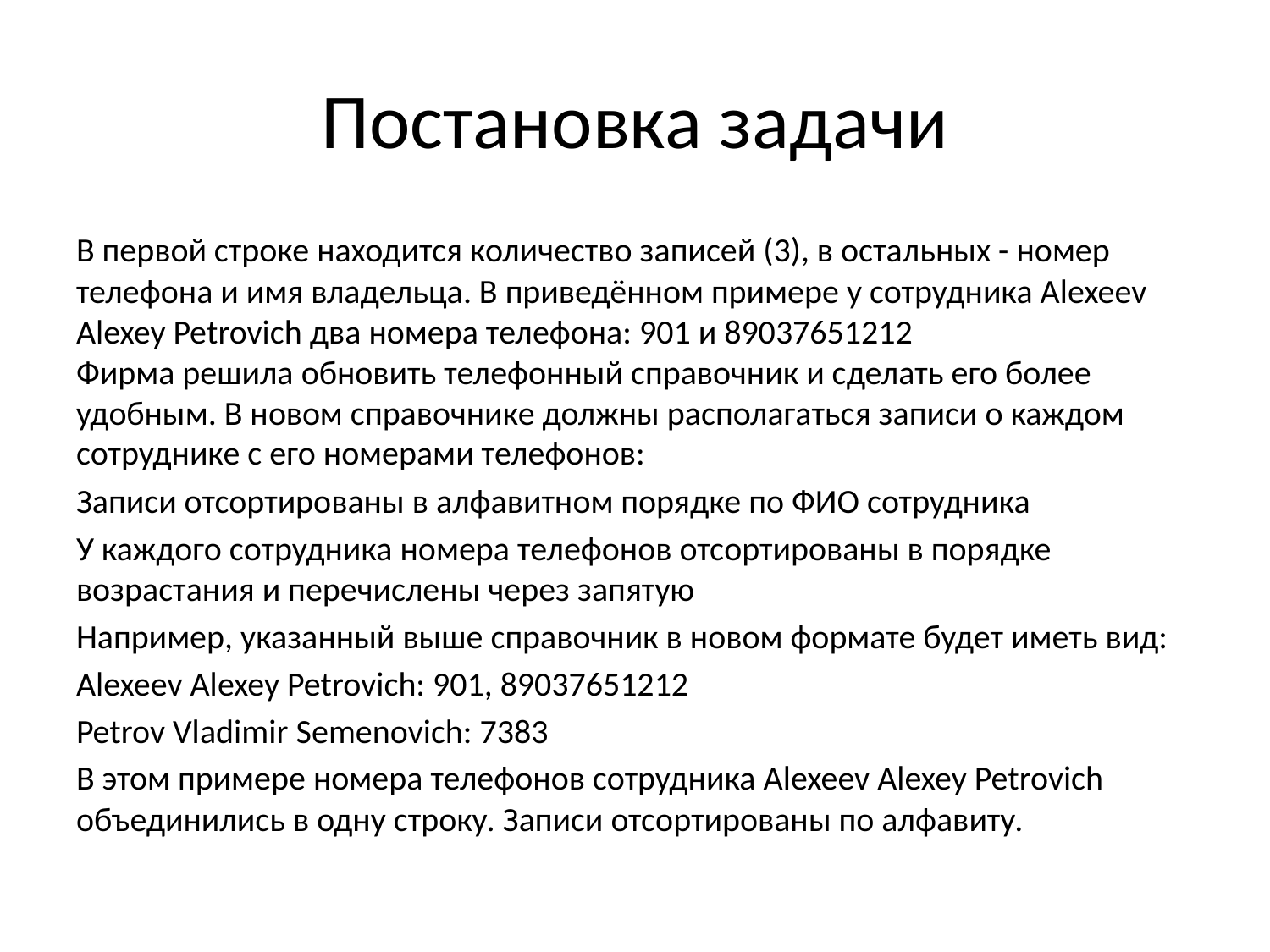

# Постановка задачи
В первой строке находится количество записей (3), в остальных - номер телефона и имя владельца. В приведённом примере у сотрудника Alexeev Alexey Petrovich два номера телефона: 901 и 89037651212
Фирма решила обновить телефонный справочник и сделать его более удобным. В новом справочнике должны располагаться записи о каждом сотруднике с его номерами телефонов:
Записи отсортированы в алфавитном порядке по ФИО сотрудника
У каждого сотрудника номера телефонов отсортированы в порядке возрастания и перечислены через запятую
Например, указанный выше справочник в новом формате будет иметь вид:
Alexeev Alexey Petrovich: 901, 89037651212
Petrov Vladimir Semenovich: 7383
В этом примере номера телефонов сотрудника Alexeev Alexey Petrovich объединились в одну строку. Записи отсортированы по алфавиту.